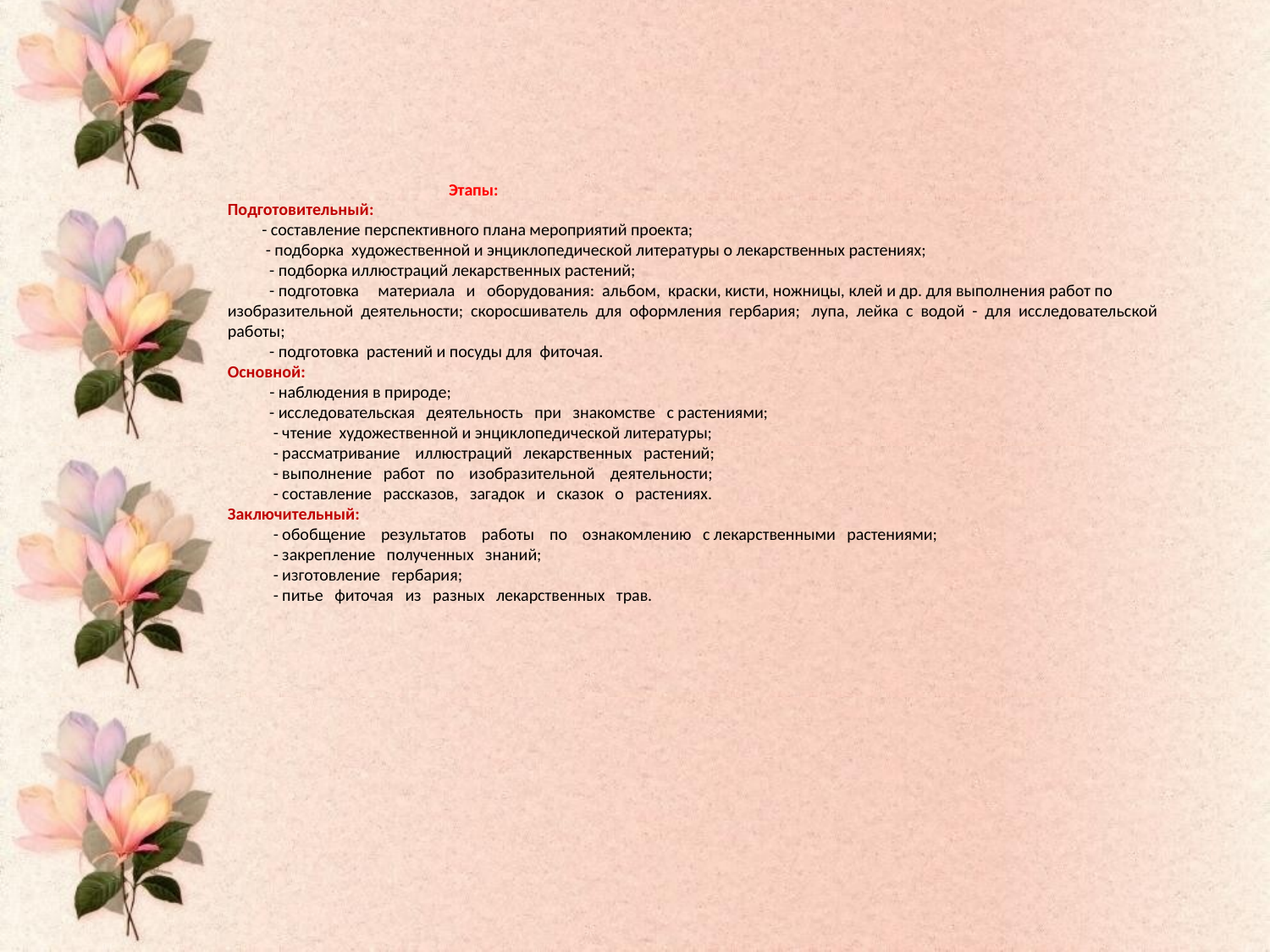

# Этапы: Подготовительный: - составление перспективного плана мероприятий проекта; - подборка  художественной и энциклопедической литературы о лекарственных растениях; - подборка иллюстраций лекарственных растений; - подготовка     материала   и   оборудования:  альбом,  краски, кисти, ножницы, клей и др. для выполнения работ по изобразительной  деятельности;  скоросшиватель  для  оформления  гербария;   лупа,  лейка  с  водой  -  для  исследовательской  работы; - подготовка  растений и посуды для  фиточая. Основной: - наблюдения в природе; - исследовательская   деятельность   при   знакомстве   с растениями; - чтение  художественной и энциклопедической литературы; - рассматривание    иллюстраций   лекарственных   растений; - выполнение   работ   по    изобразительной    деятельности; - составление   рассказов,   загадок   и   сказок   о   растениях. Заключительный: - обобщение    результатов    работы    по    ознакомлению   с лекарственными   растениями; - закрепление   полученных   знаний; - изготовление   гербария; - питье   фиточая   из   разных   лекарственных   трав.